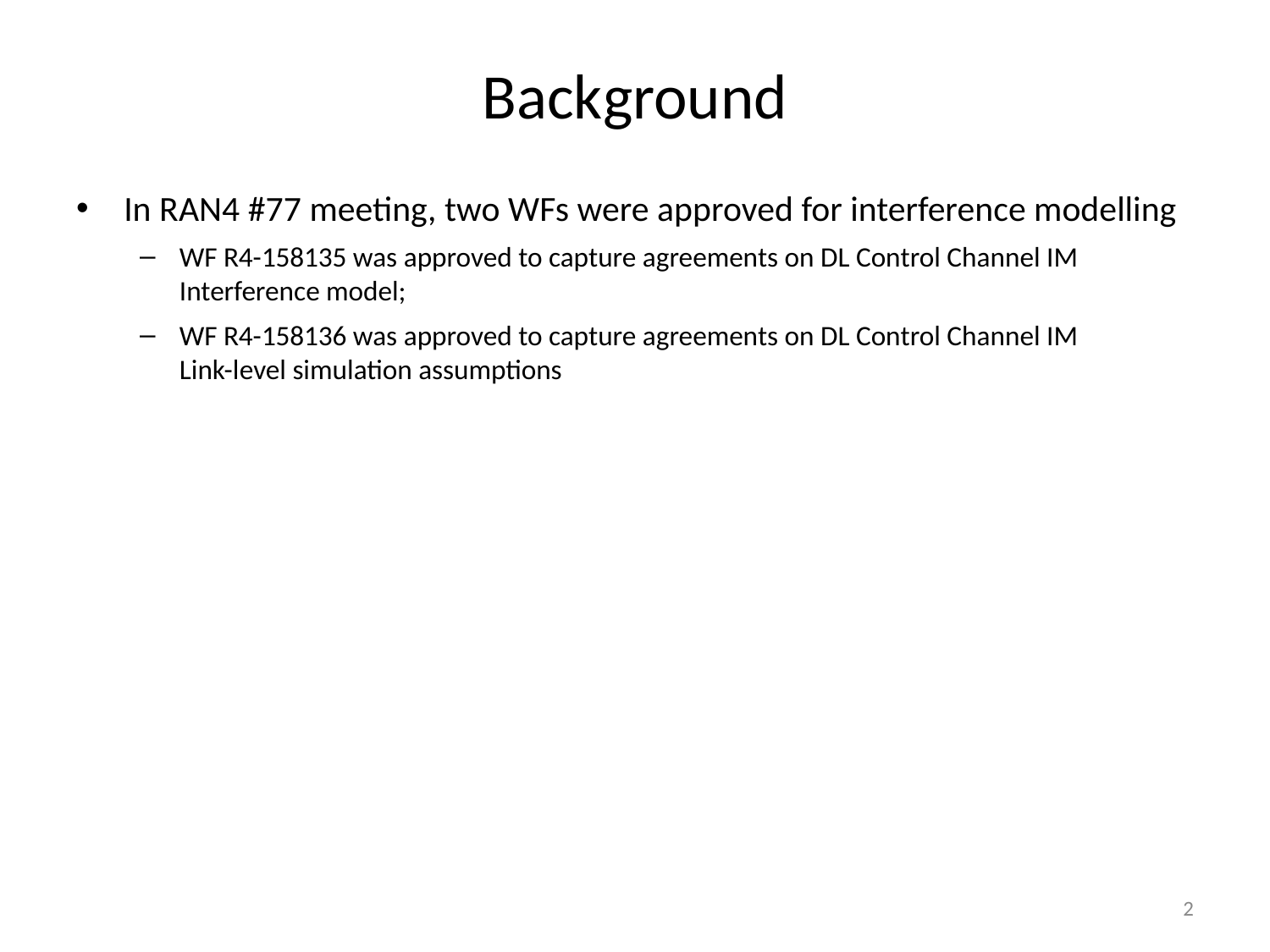

# Background
In RAN4 #77 meeting, two WFs were approved for interference modelling
WF R4-158135 was approved to capture agreements on DL Control Channel IM Interference model;
WF R4-158136 was approved to capture agreements on DL Control Channel IM
Link-level simulation assumptions

2